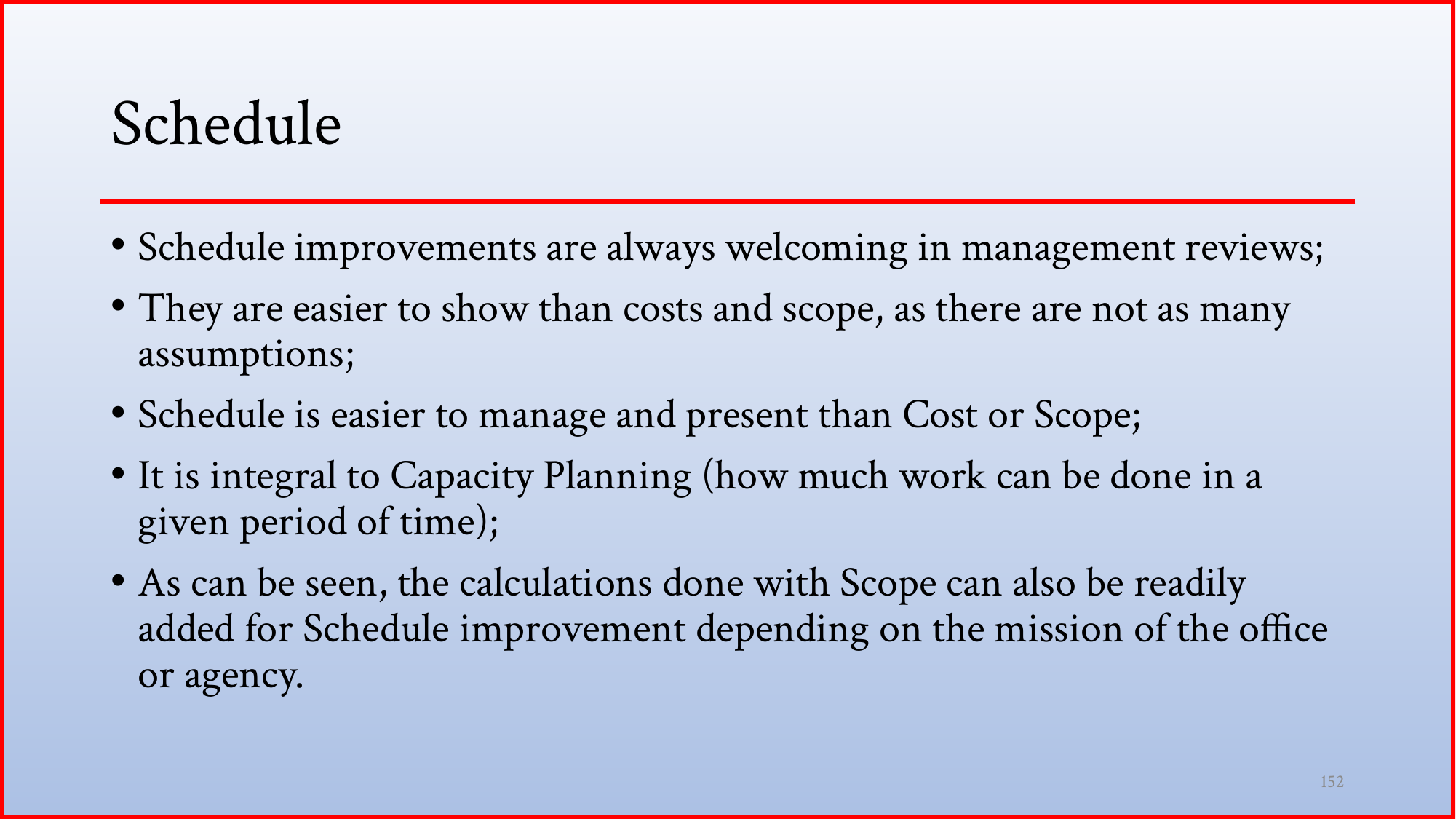

# Schedule
Schedule improvements are always welcoming in management reviews;
They are easier to show than costs and scope, as there are not as many assumptions;
Schedule is easier to manage and present than Cost or Scope;
It is integral to Capacity Planning (how much work can be done in a given period of time);
As can be seen, the calculations done with Scope can also be readily added for Schedule improvement depending on the mission of the office or agency.

152